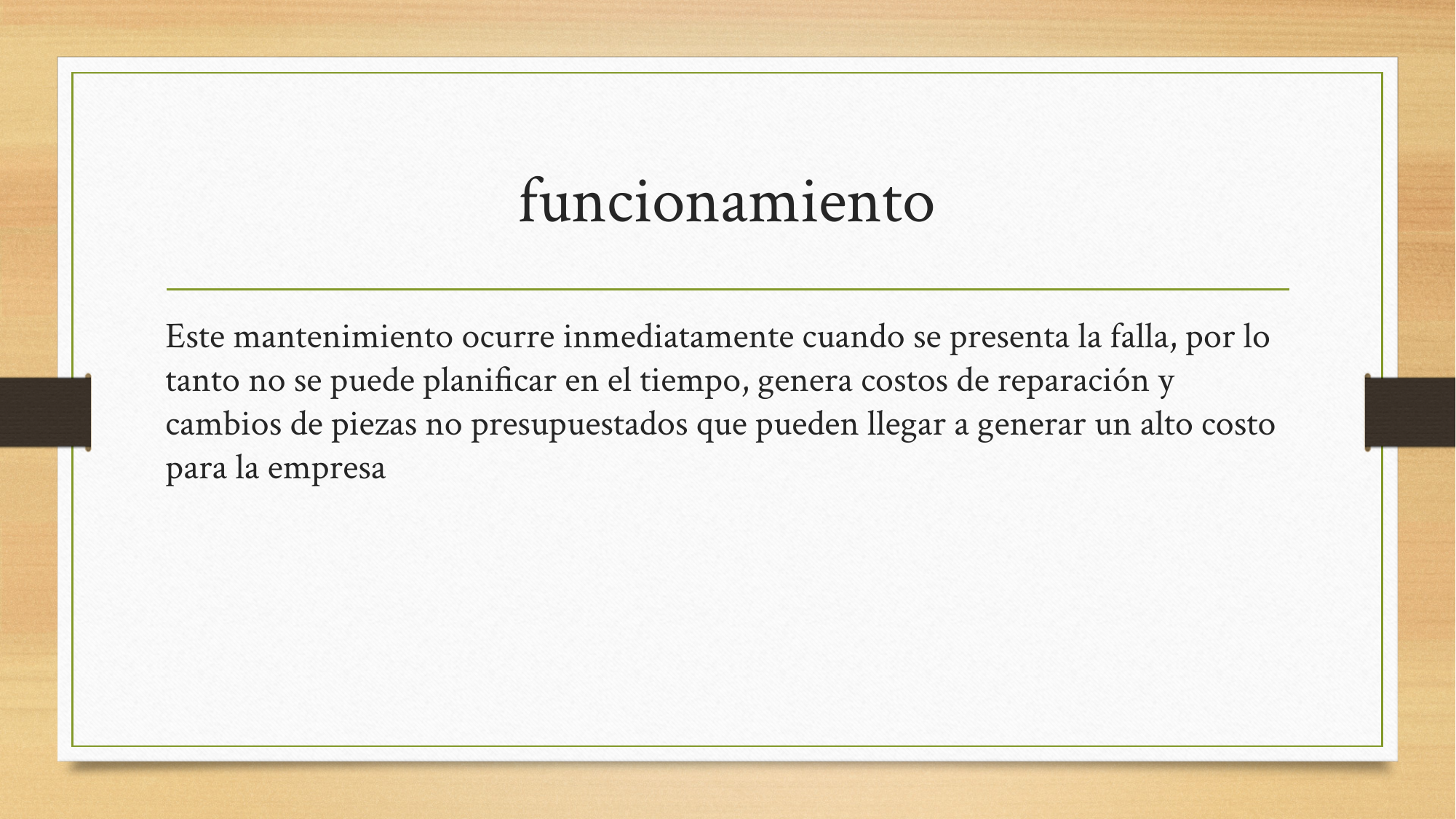

# funcionamiento
Este mantenimiento ocurre inmediatamente cuando se presenta la falla, por lo tanto no se puede planificar en el tiempo, genera costos de reparación y cambios de piezas no presupuestados que pueden llegar a generar un alto costo para la empresa